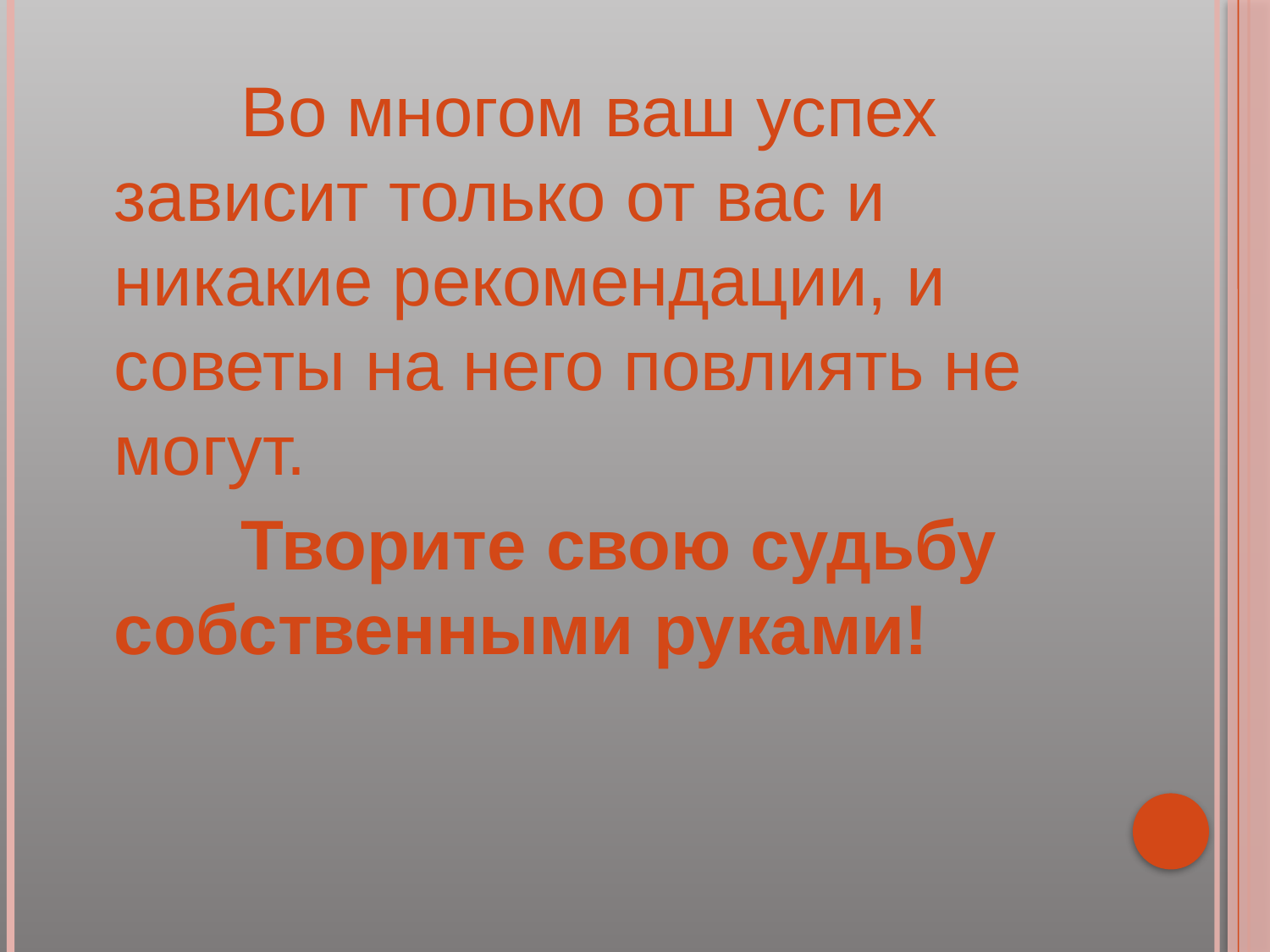

Во многом ваш успех зависит только от вас и никакие рекомендации, и советы на него повлиять не могут.
		Творите свою судьбу собственными руками!